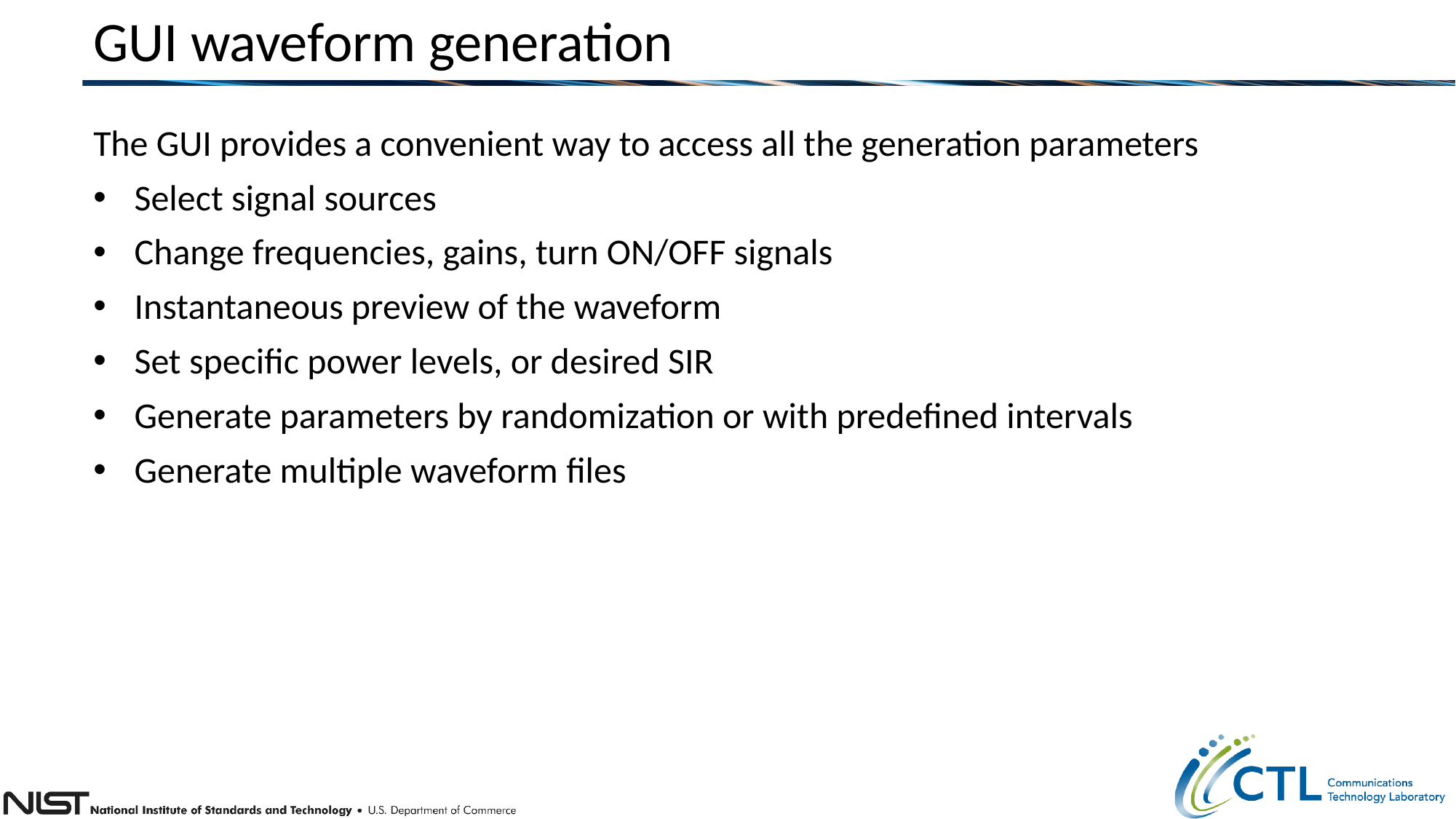

# GUI waveform generation
The GUI provides a convenient way to access all the generation parameters
Select signal sources
Change frequencies, gains, turn ON/OFF signals
Instantaneous preview of the waveform
Set specific power levels, or desired SIR
Generate parameters by randomization or with predefined intervals
Generate multiple waveform files